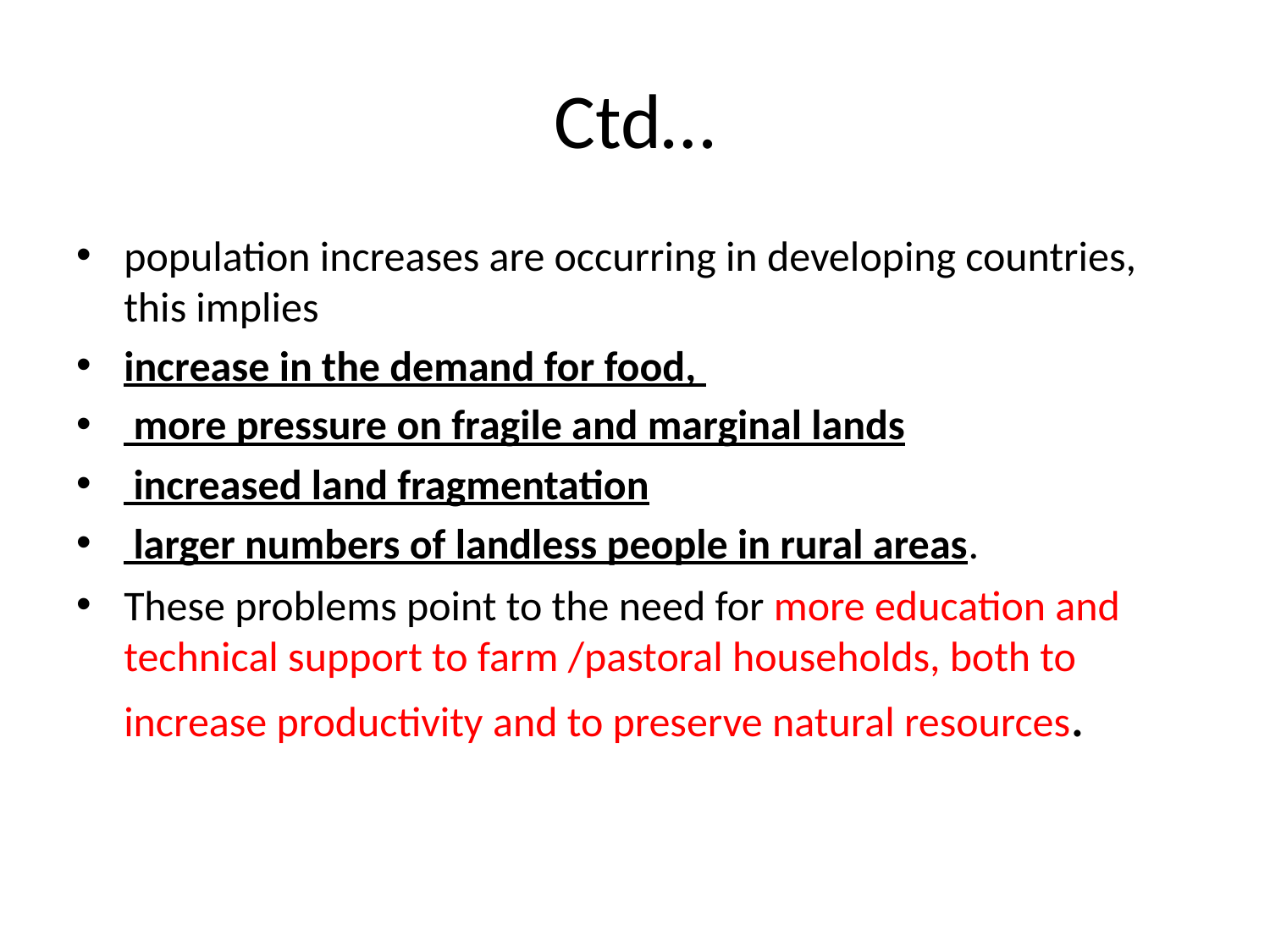

# Ctd…
population increases are occurring in developing countries, this implies
increase in the demand for food,
 more pressure on fragile and marginal lands
 increased land fragmentation
 larger numbers of landless people in rural areas.
These problems point to the need for more education and technical support to farm /pastoral households, both to increase productivity and to preserve natural resources.